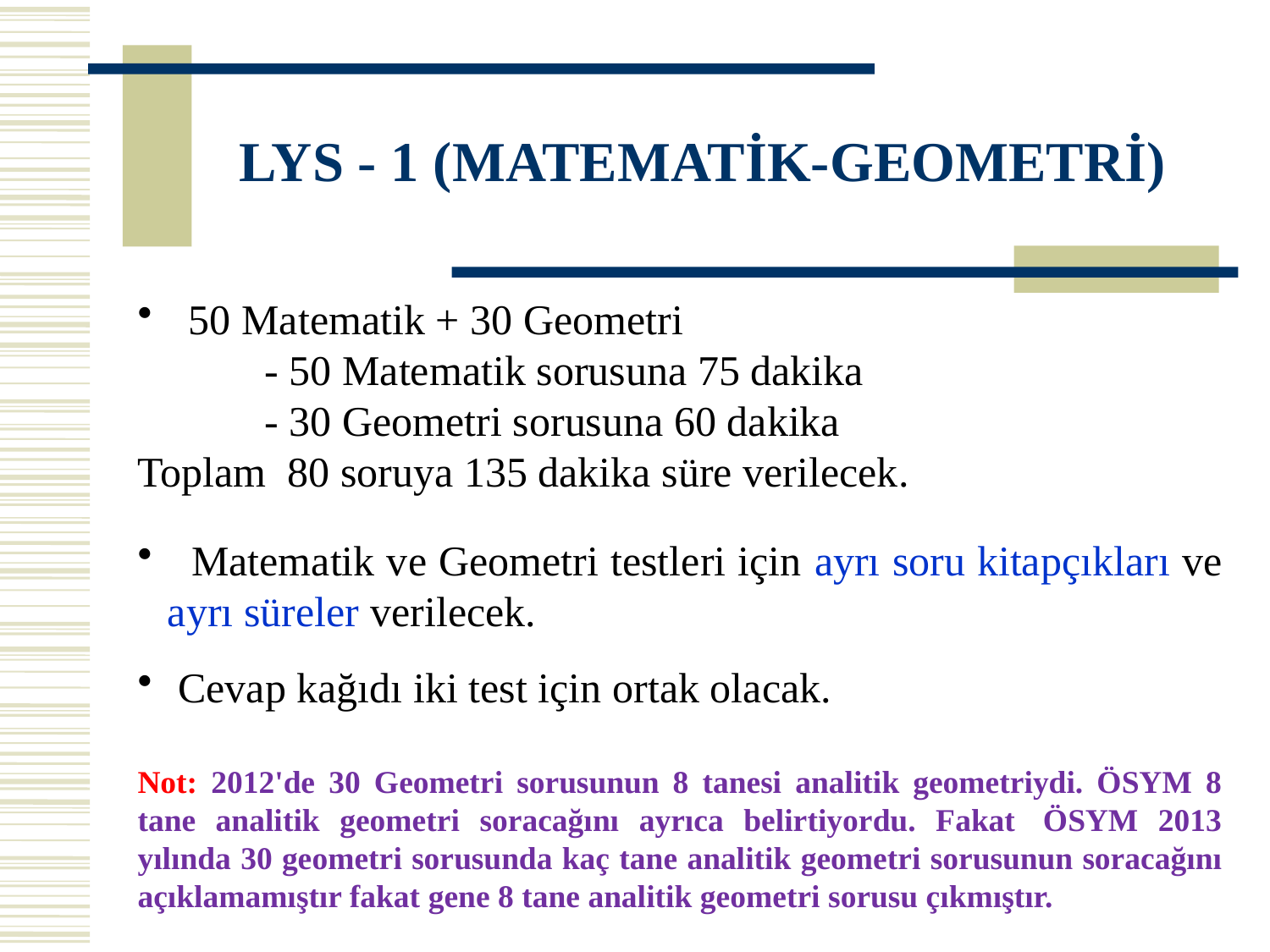

# LYS - 1 (MATEMATİK-GEOMETRİ)
  50 Matematik + 30 Geometri
            - 50 Matematik sorusuna 75 dakika
            - 30 Geometri sorusuna 60 dakika
Toplam  80 soruya 135 dakika süre verilecek.

  Matematik ve Geometri testleri için ayrı soru kitapçıkları ve ayrı süreler verilecek.

 Cevap kağıdı iki test için ortak olacak.
Not: 2012'de 30 Geometri sorusunun 8 tanesi analitik geometriydi. ÖSYM 8 tane analitik geometri soracağını ayrıca belirtiyordu. Fakat  ÖSYM 2013 yılında 30 geometri sorusunda kaç tane analitik geometri sorusunun soracağını açıklamamıştır fakat gene 8 tane analitik geometri sorusu çıkmıştır.